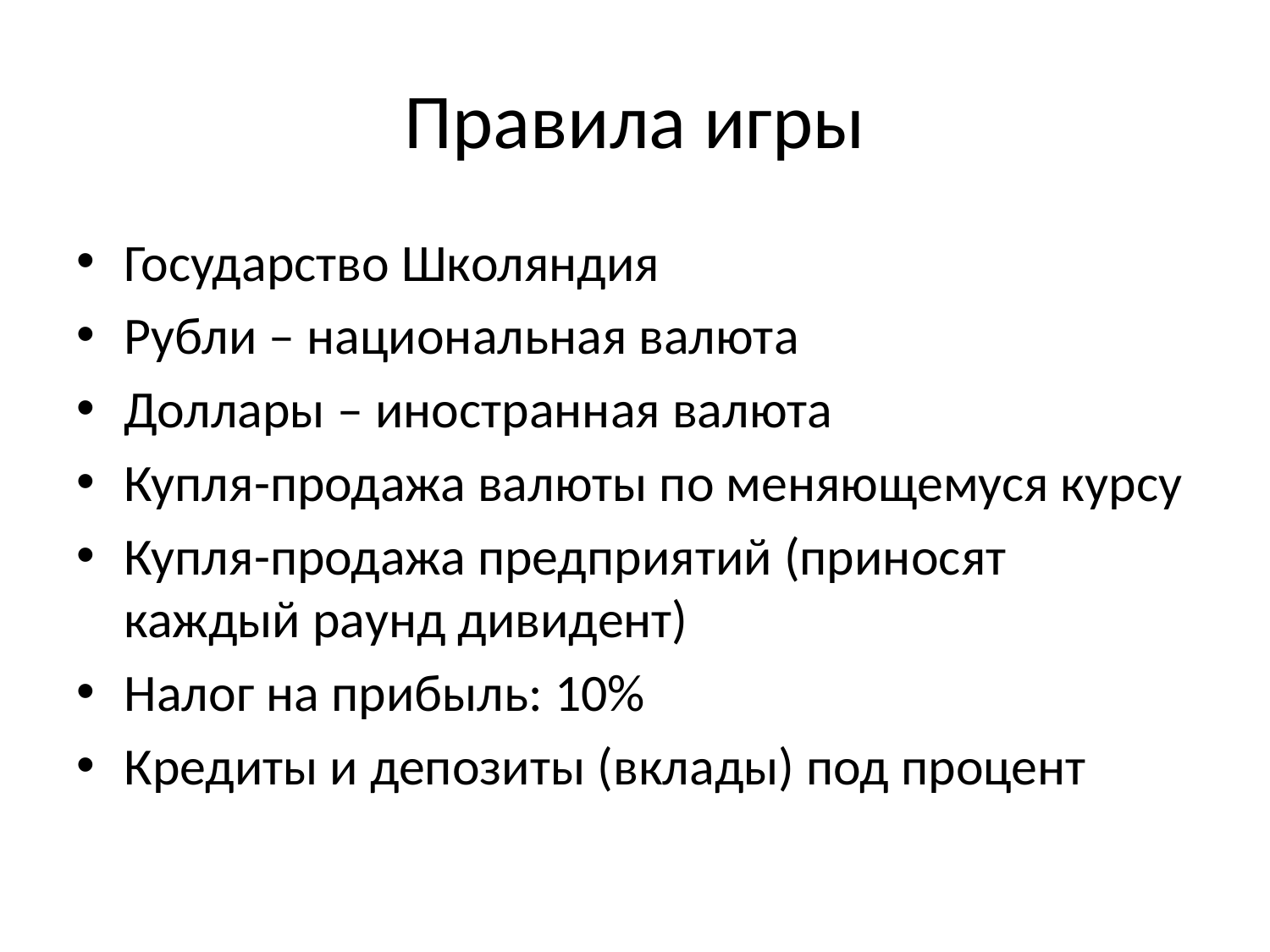

# Правила игры
Государство Школяндия
Рубли – национальная валюта
Доллары – иностранная валюта
Купля-продажа валюты по меняющемуся курсу
Купля-продажа предприятий (приносят каждый раунд дивидент)
Налог на прибыль: 10%
Кредиты и депозиты (вклады) под процент